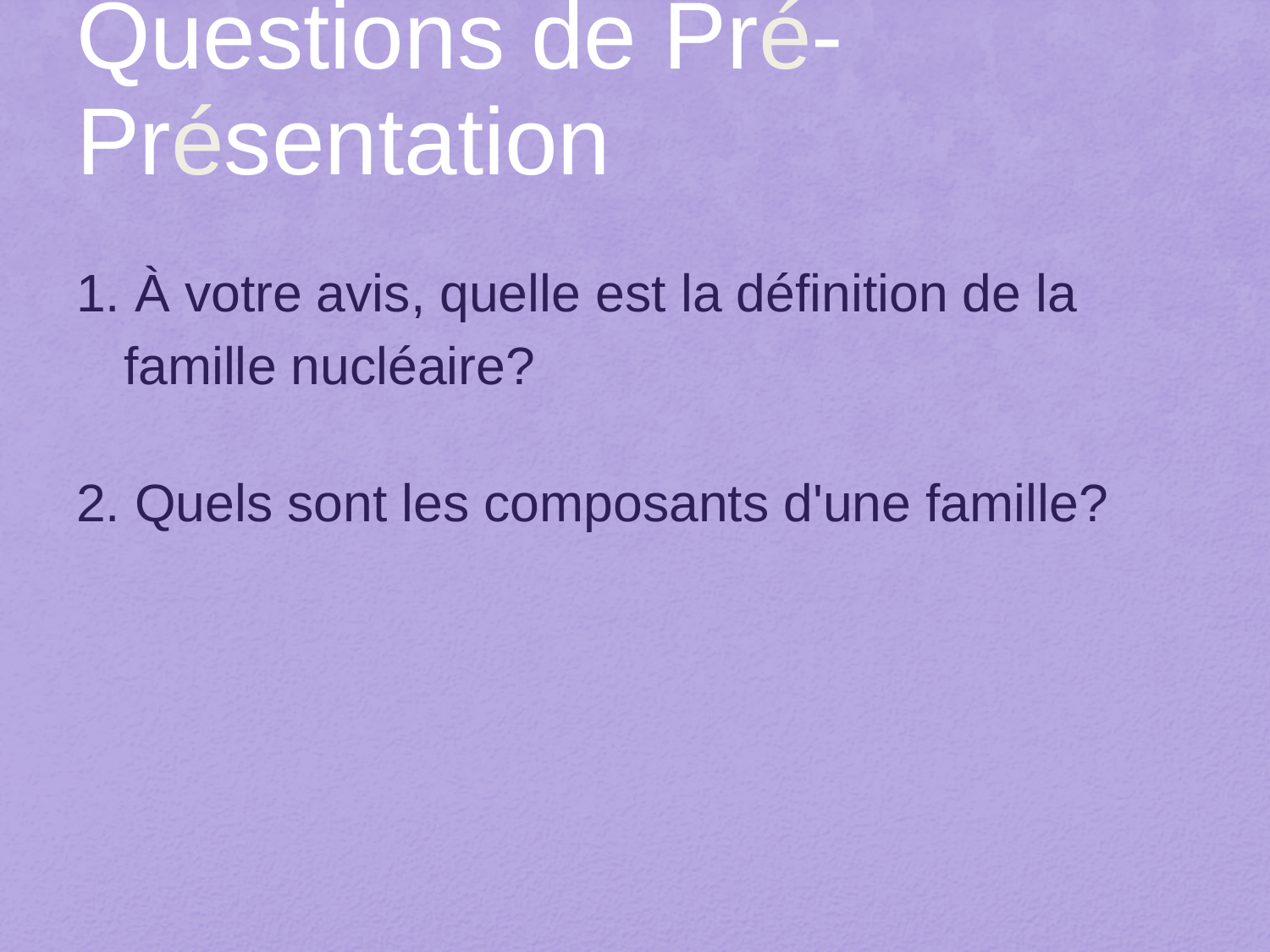

# Questions de Pré-Présentation
1. À votre avis, quelle est la définition de la famille nucléaire?

2. Quels sont les composants d'une famille?